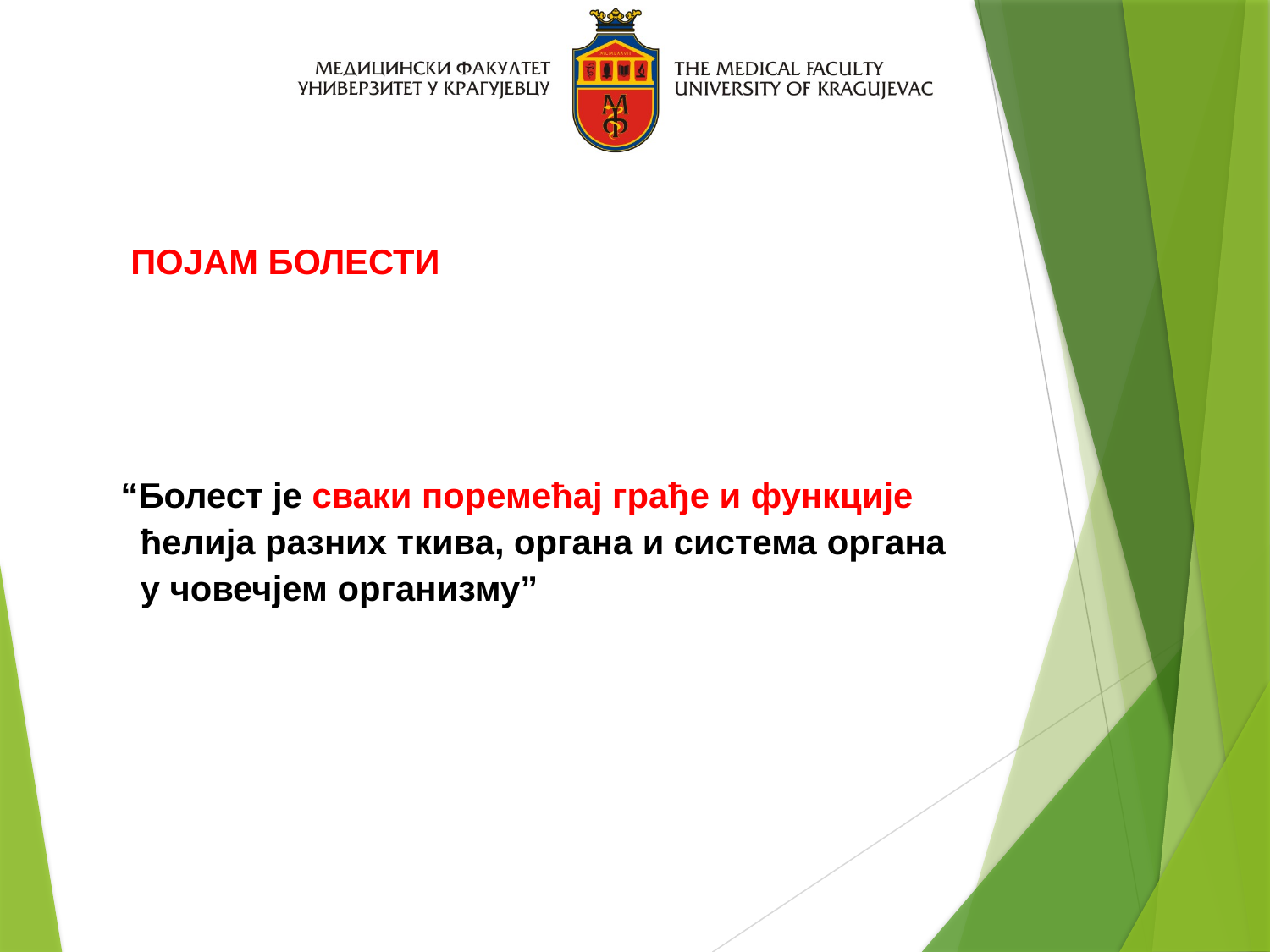

ПОЈАМ БОЛЕСТИ

    “Болест је сваки поремећај грађе и функције
      ћелија разних ткива, органа и система органа
      у човечјем организму”